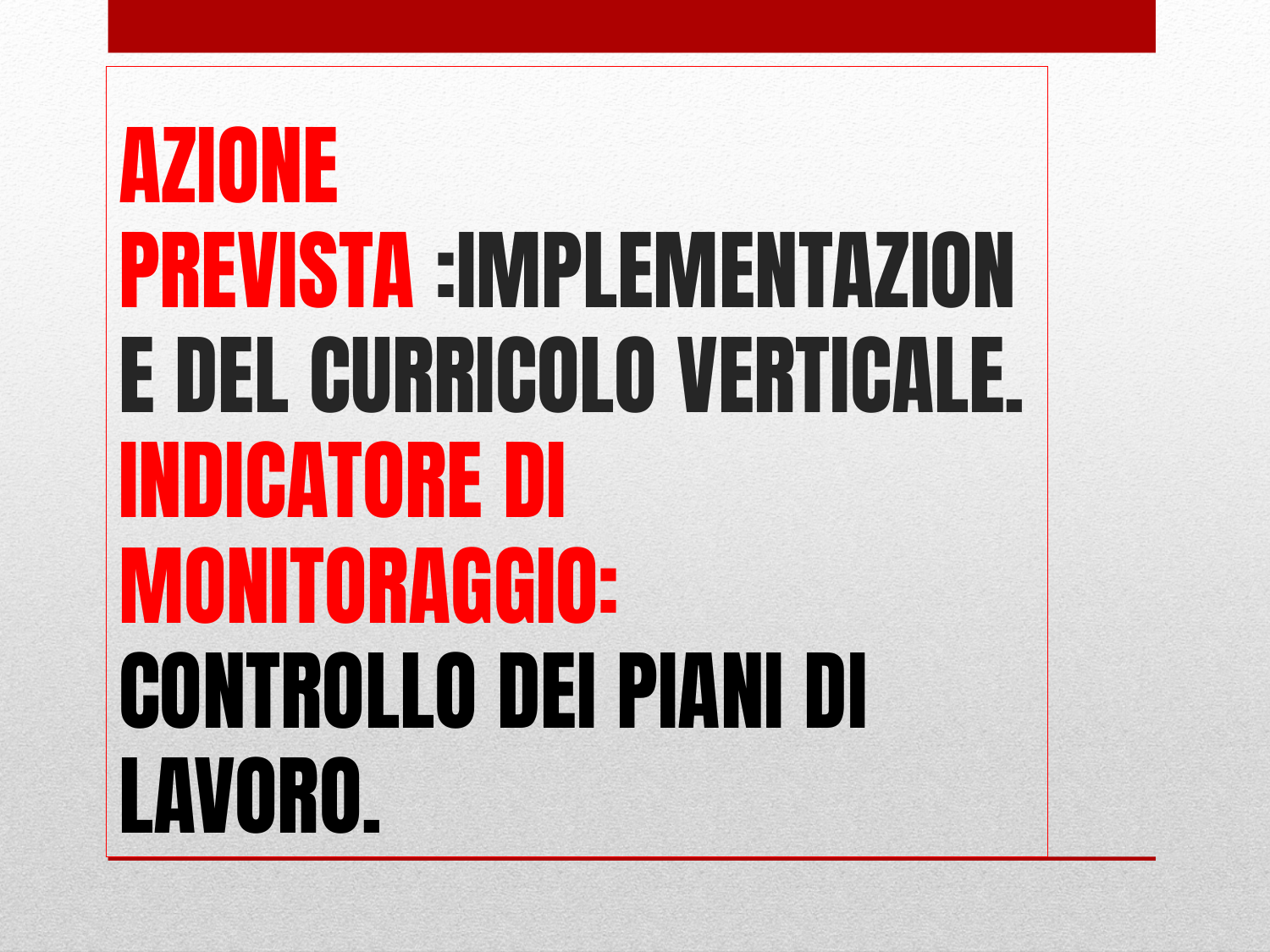

# AZIONE PREVISTA :IMPLEMENTAZIONE DEL CURRICOLO VERTICALE. INDICATORE DI MONITORAGGIO: CONTROLLO DEI PIANI DI LAVORO.